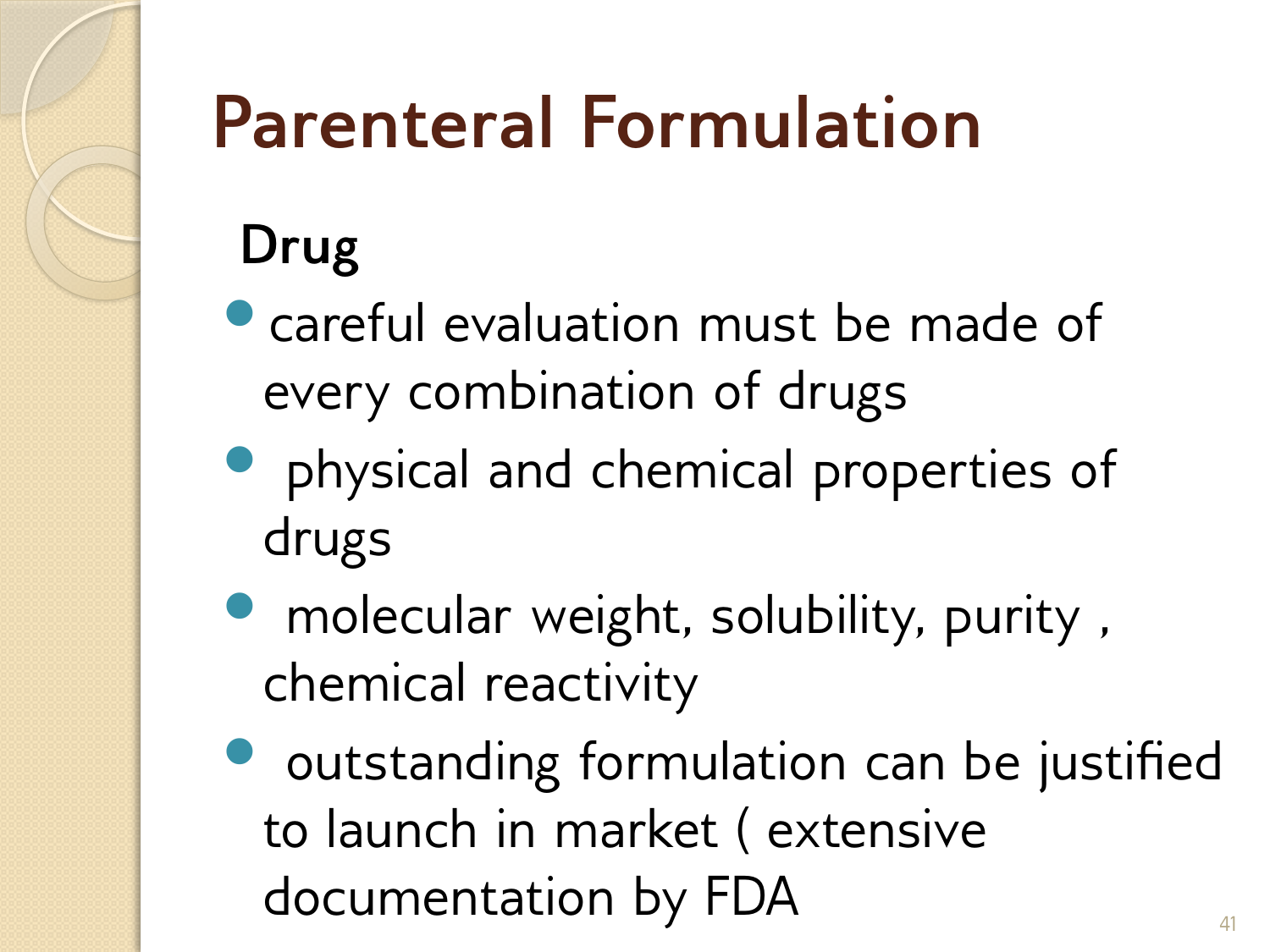

# Parenteral Formulation
 Drug
careful evaluation must be made of every combination of drugs
 physical and chemical properties of drugs
 molecular weight, solubility, purity , chemical reactivity
 outstanding formulation can be justified to launch in market ( extensive documentation by FDA
41